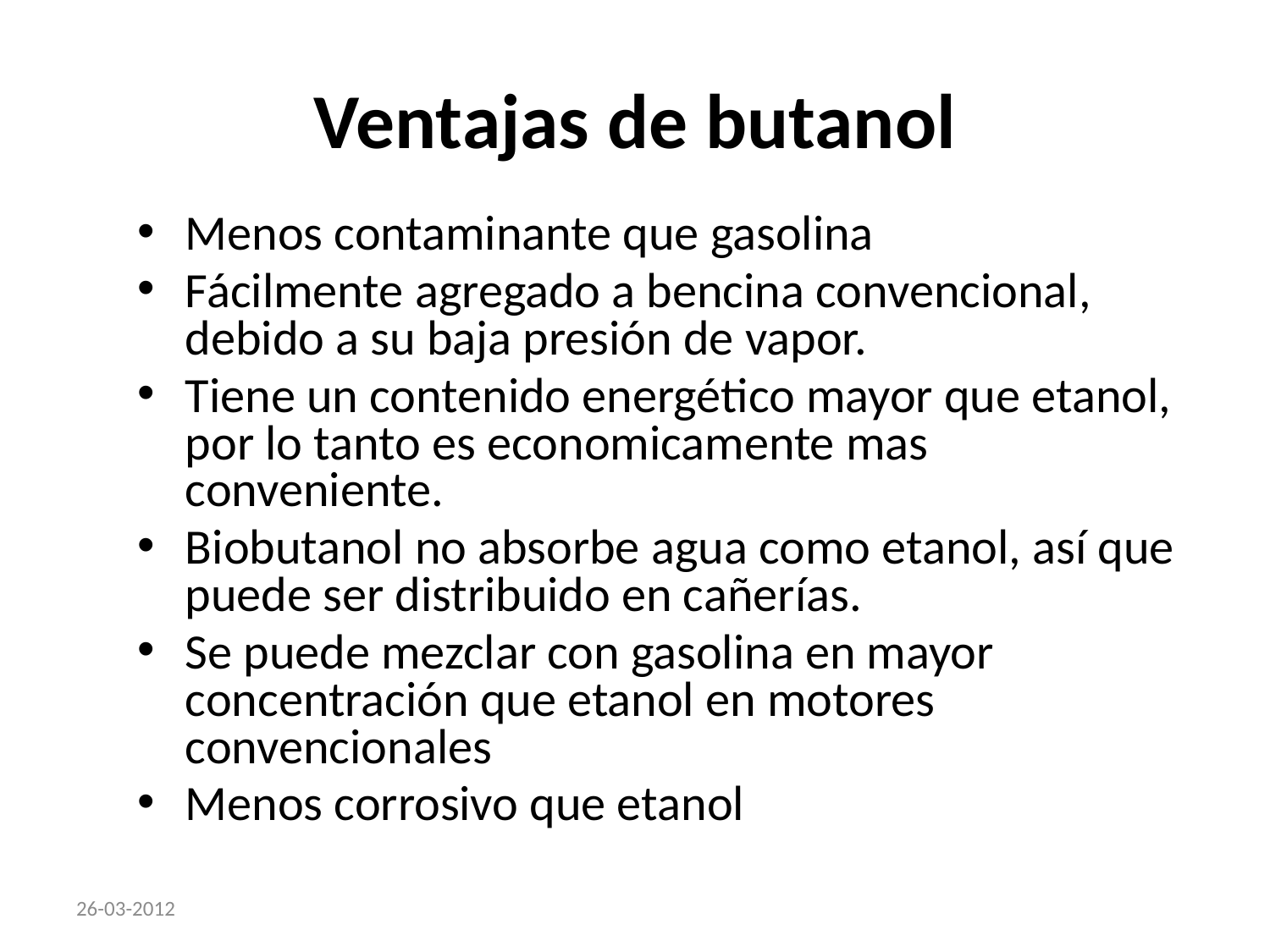

# Ventajas de butanol
Menos contaminante que gasolina
Fácilmente agregado a bencina convencional, debido a su baja presión de vapor.
Tiene un contenido energético mayor que etanol, por lo tanto es economicamente mas conveniente.
Biobutanol no absorbe agua como etanol, así que puede ser distribuido en cañerías.
Se puede mezclar con gasolina en mayor concentración que etanol en motores convencionales
Menos corrosivo que etanol
26-03-2012